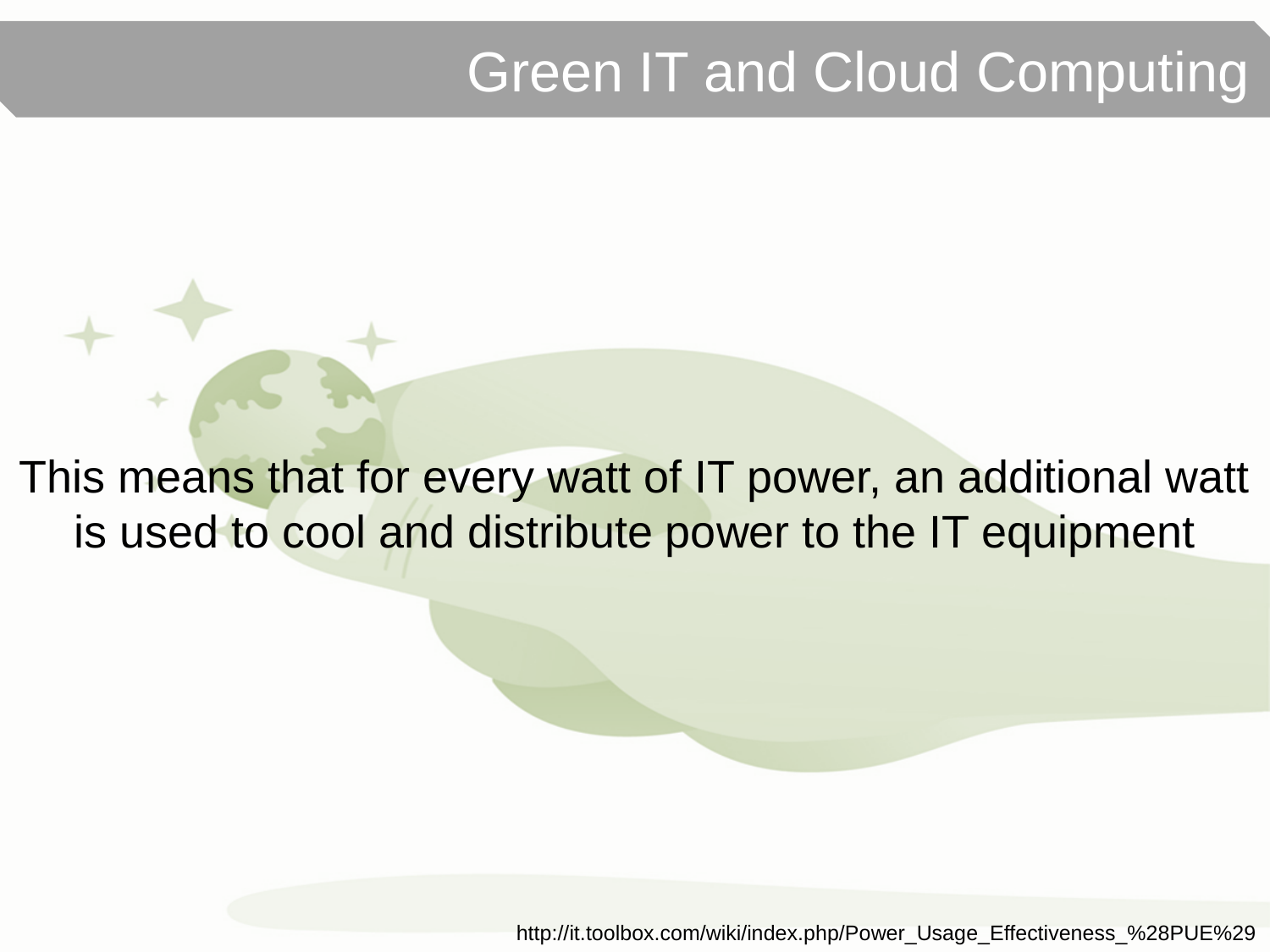

This means that for every watt of IT power, an additional watt is used to cool and distribute power to the IT equipment
http://it.toolbox.com/wiki/index.php/Power_Usage_Effectiveness_%28PUE%29